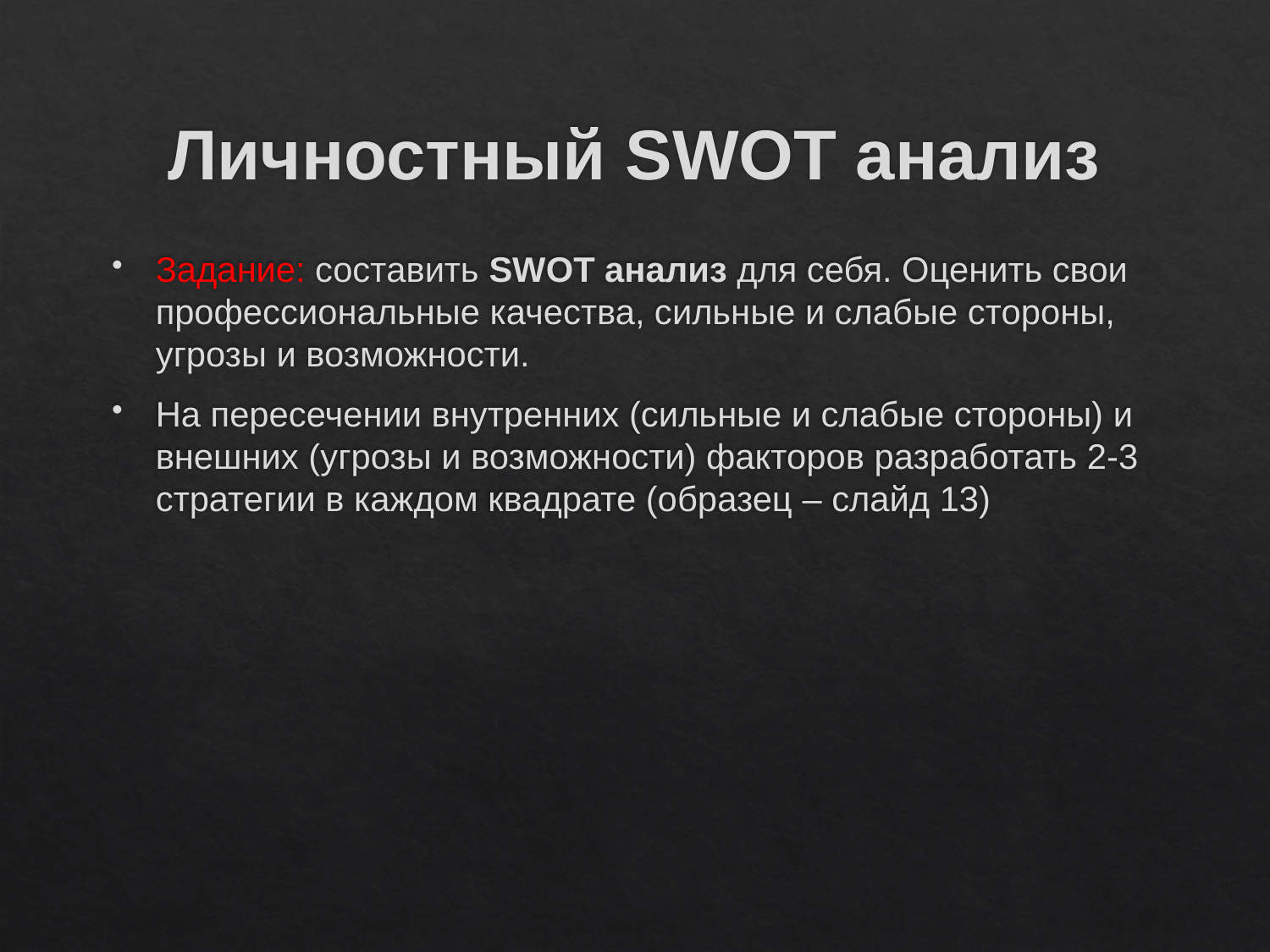

# Личностный SWOT анализ
Задание: составить SWOT анализ для себя. Оценить свои профессиональные качества, сильные и слабые стороны, угрозы и возможности.
На пересечении внутренних (сильные и слабые стороны) и внешних (угрозы и возможности) факторов разработать 2-3 стратегии в каждом квадрате (образец – слайд 13)